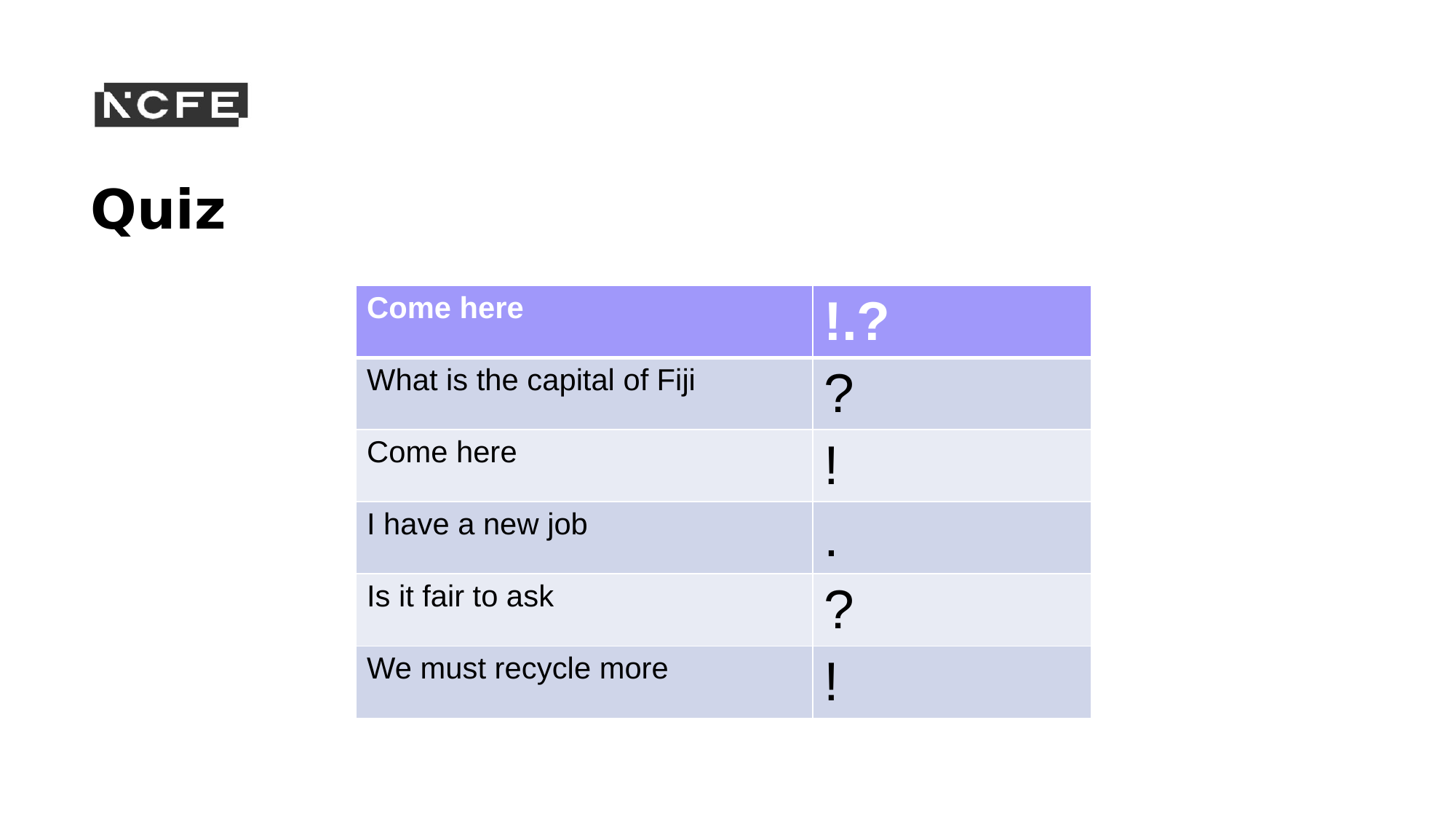

# Quiz
| Come here | !.? |
| --- | --- |
| What is the capital of Fiji | ? |
| Come here | ! |
| I have a new job | . |
| Is it fair to ask | ? |
| We must recycle more | ! |